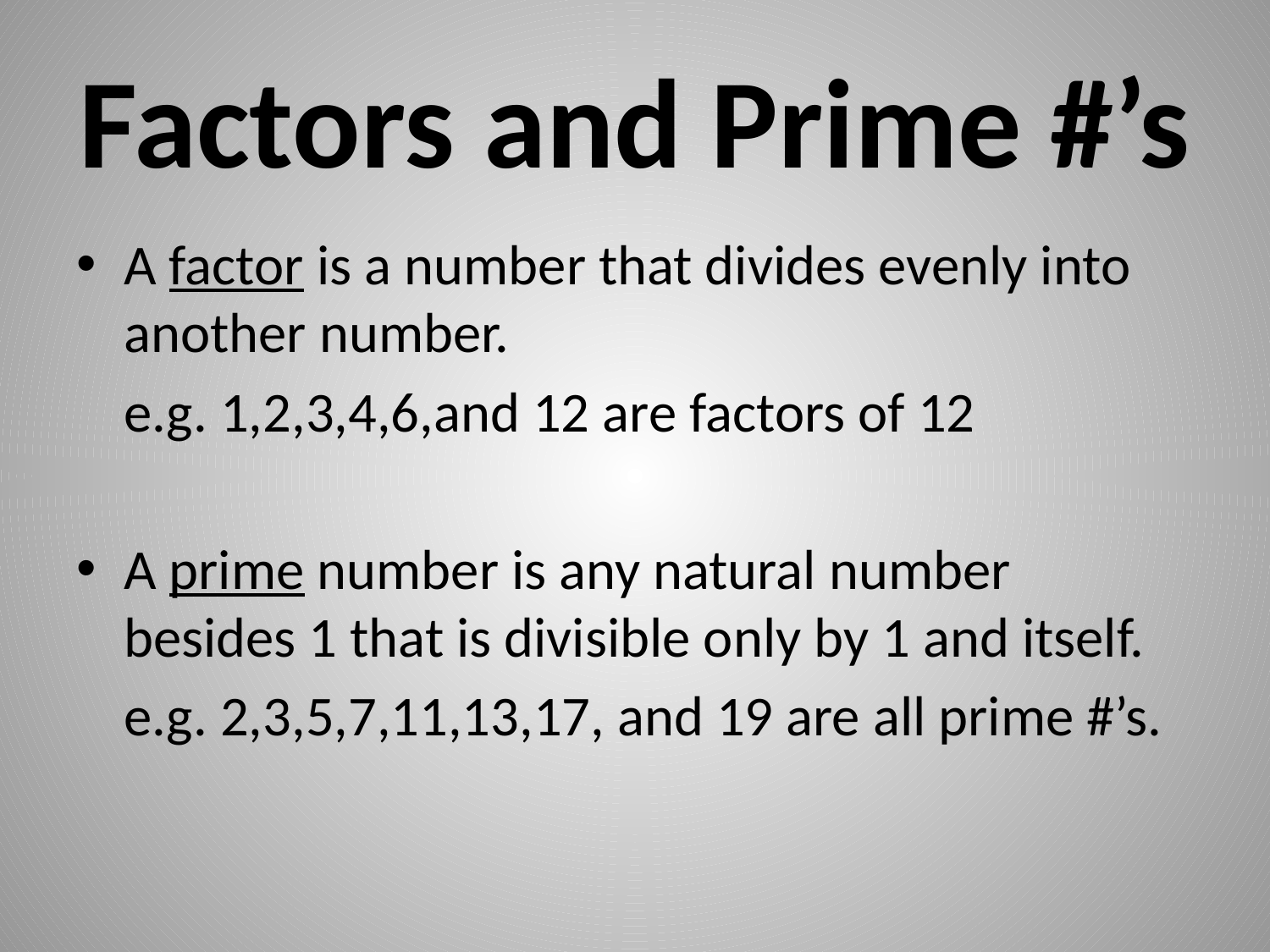

# Factors and Prime #’s
A factor is a number that divides evenly into another number.
	e.g. 1,2,3,4,6,and 12 are factors of 12

A prime number is any natural number besides 1 that is divisible only by 1 and itself.
	e.g. 2,3,5,7,11,13,17, and 19 are all prime #’s.